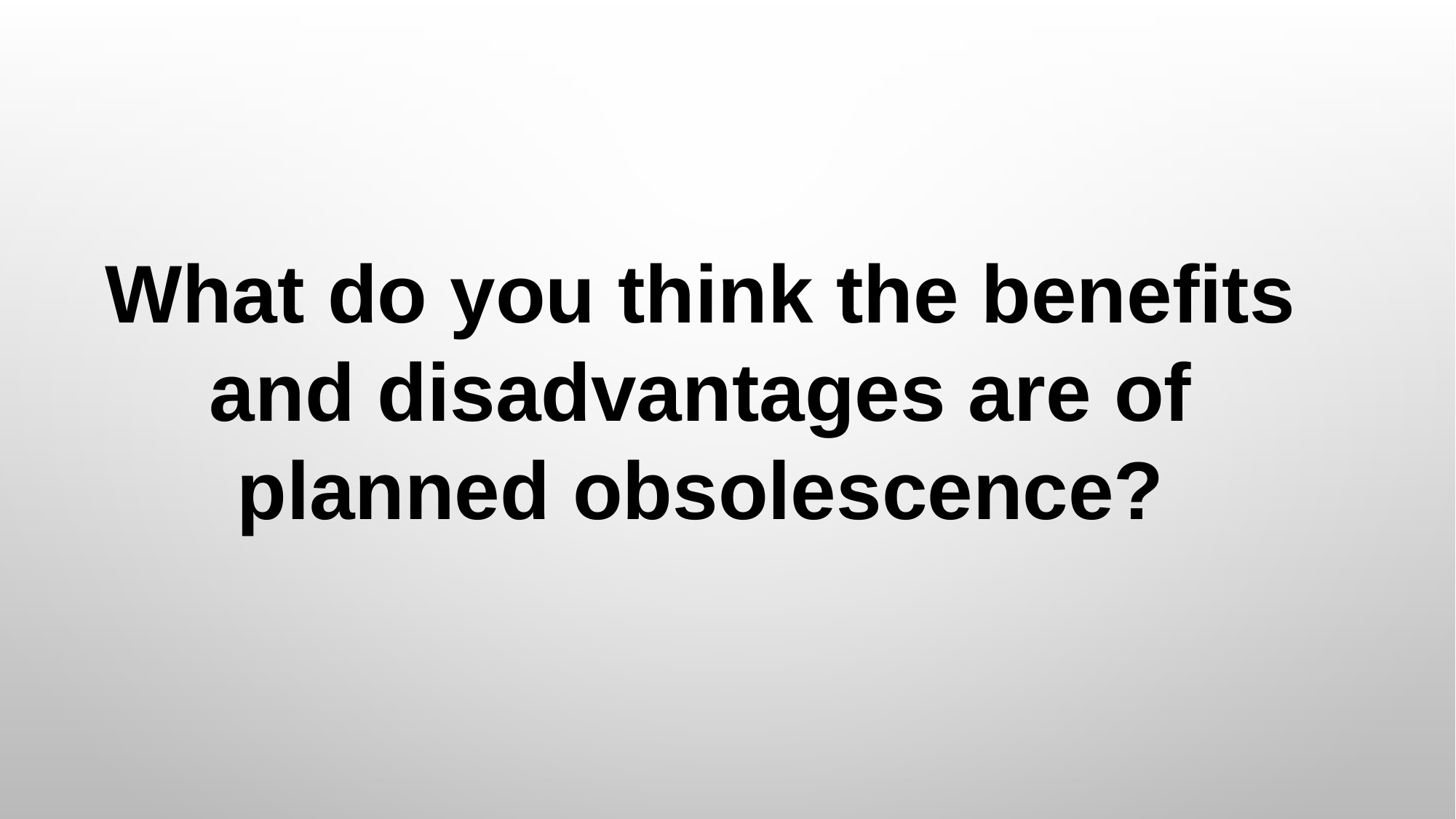

What do you think the benefits
and disadvantages are of
planned obsolescence?